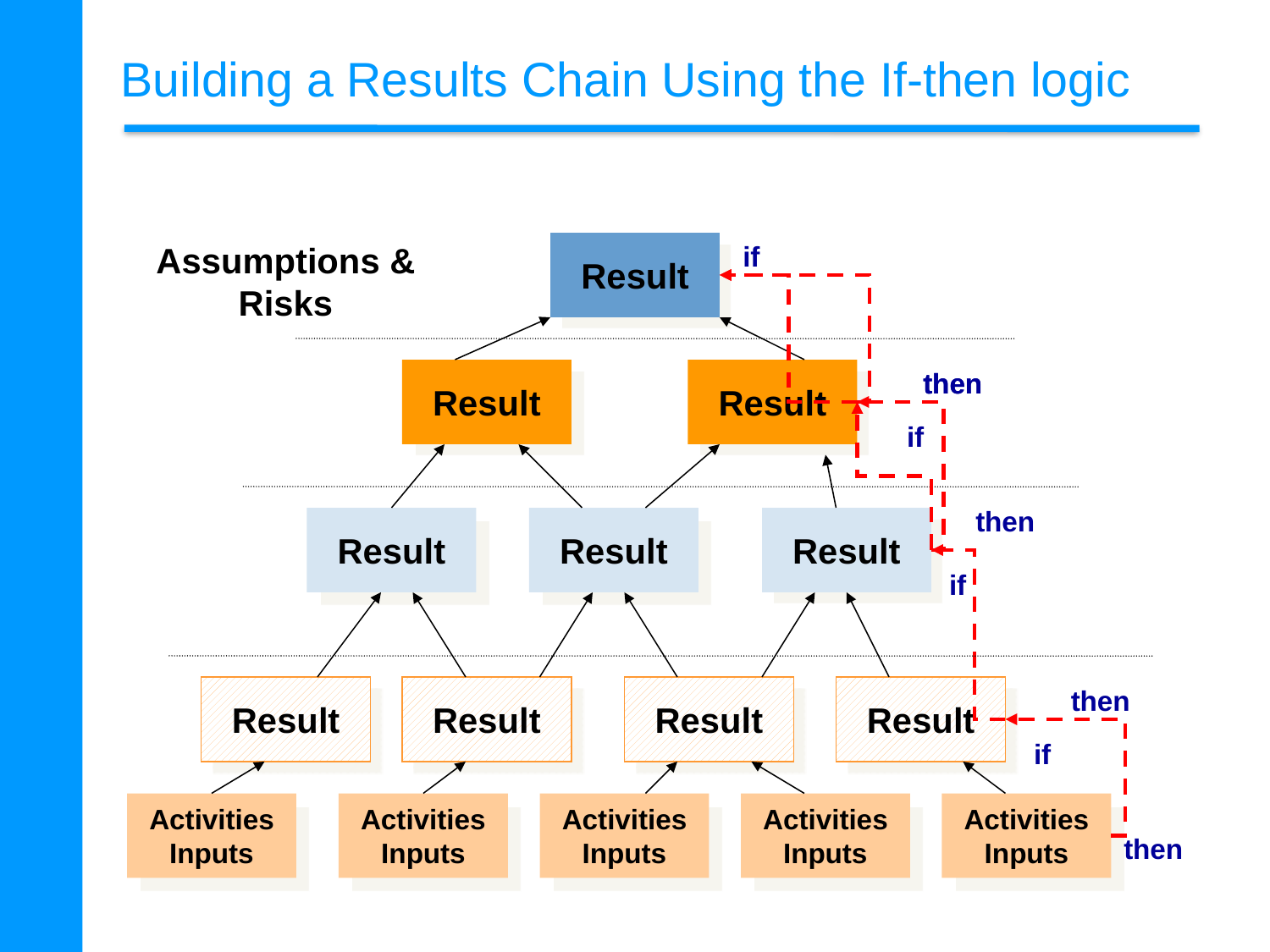

# Building a Results Chain Using the If-then logic
Assumptions & Risks
Result
if

then
then
Result
Result
if

then
Result
Result
Result
if

Result
Result
Result
Result
then
if

Activities
Inputs
Activities
Inputs
Activities
Inputs

Activities
Inputs

Activities
Inputs
then